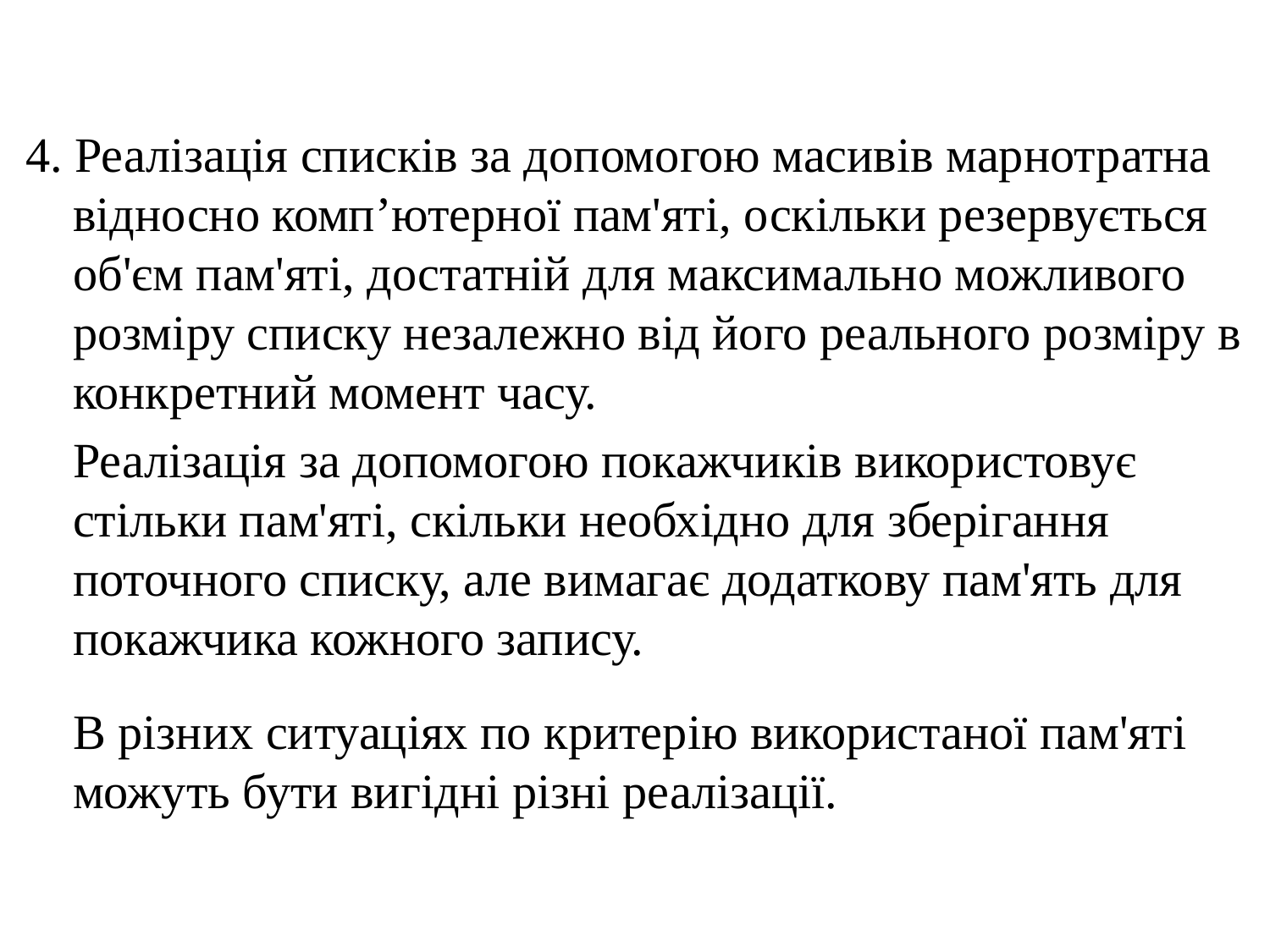

4. Реалізація списків за допомогою масивів марнотратна відносно комп’ютерної пам'яті, оскільки резервується об'єм пам'яті, достатній для максимально можливого розміру списку незалежно від його реального розміру в конкретний момент часу.
	Реалізація за допомогою покажчиків використовує стільки пам'яті, скільки необхідно для зберігання поточного списку, але вимагає додаткову пам'ять для покажчика кожного запису.

	В різних ситуаціях по критерію використаної пам'яті можуть бути вигідні різні реалізації.